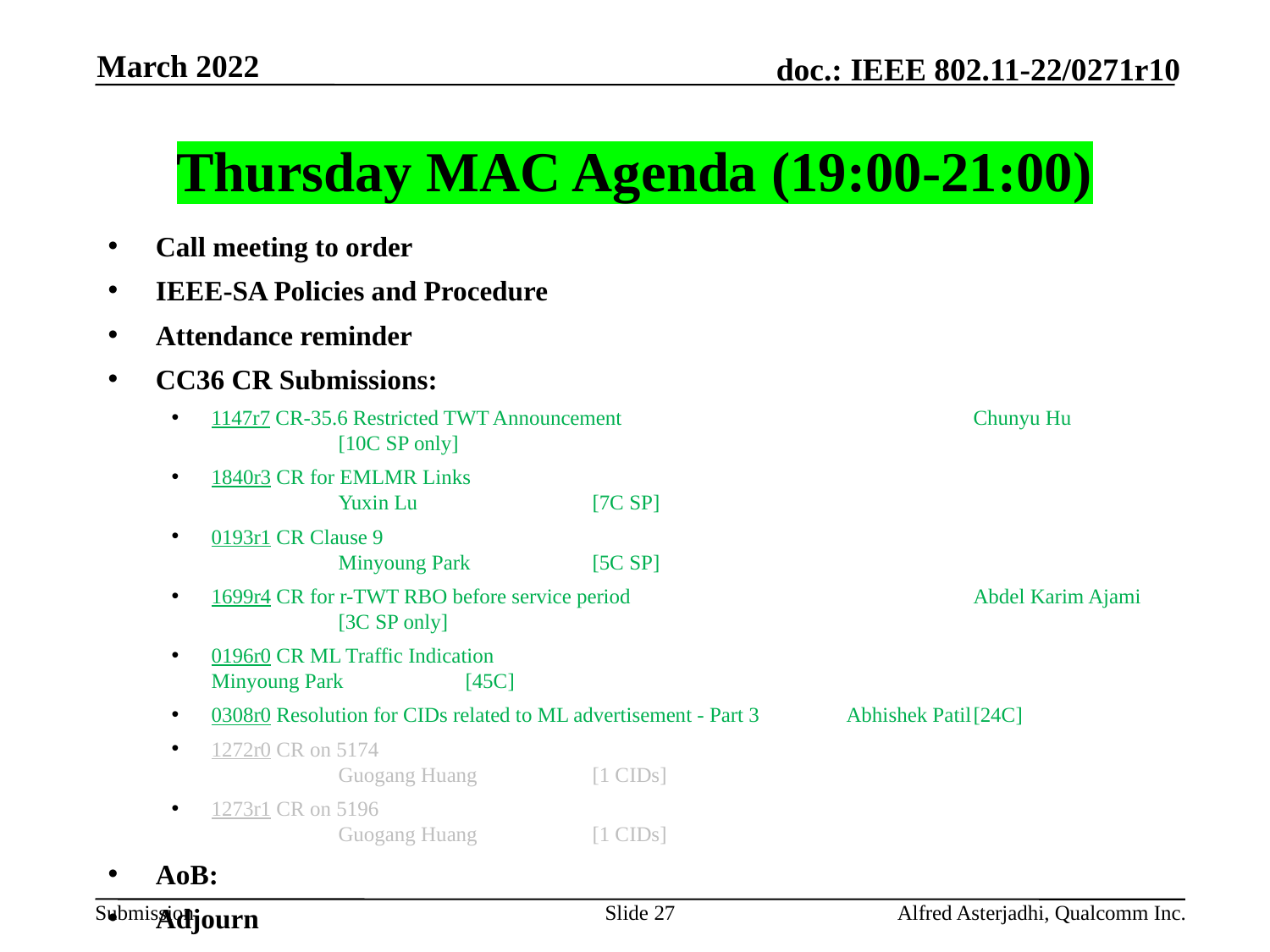

March 2022
# Thursday MAC Agenda (19:00-21:00)
Call meeting to order
IEEE-SA Policies and Procedure
Attendance reminder
CC36 CR Submissions:
1147r7 CR-35.6 Restricted TWT Announcement			Chunyu Hu		[10C SP only]
1840r3 CR for EMLMR Links						Yuxin Lu		[7C SP]
0193r1 CR Clause 9							Minyoung Park	[5C SP]
1699r4 CR for r-TWT RBO before service period			Abdel Karim Ajami	[3C SP only]
0196r0 CR ML Traffic Indication					Minyoung Park	[45C]
0308r0 Resolution for CIDs related to ML advertisement - Part 3	Abhishek Patil	[24C]
1272r0 CR on 5174							Guogang Huang 	[1 CIDs]
1273r1 CR on 5196							Guogang Huang 	[1 CIDs]
AoB:
Adjourn
Slide 27
Alfred Asterjadhi, Qualcomm Inc.